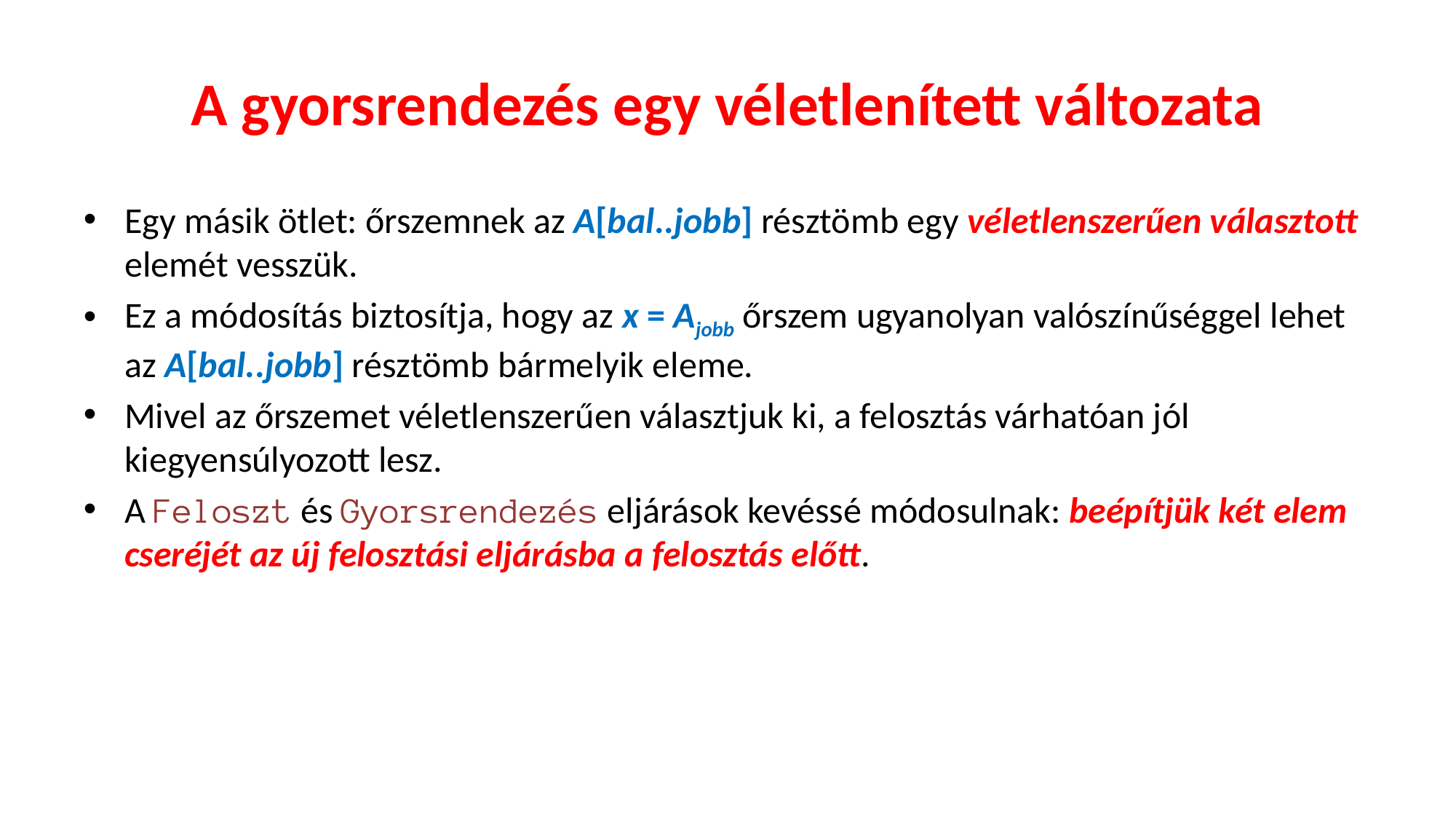

# A gyorsrendezés egy véletlenített változata
Egy másik ötlet: őrszemnek az A[bal..jobb] résztömb egy véletlenszerűen választott elemét vesszük.
Ez a módosítás biztosítja, hogy az x = Ajobb őrszem ugyanolyan valószínűséggel lehet az A[bal..jobb] résztömb bármelyik eleme.
Mivel az őrszemet véletlenszerűen választjuk ki, a felosztás várhatóan jól kiegyensúlyozott lesz.
A Feloszt és Gyorsrendezés eljárások kevéssé módosulnak: beépítjük két elem cseréjét az új felosztási eljárásba a felosztás előtt.